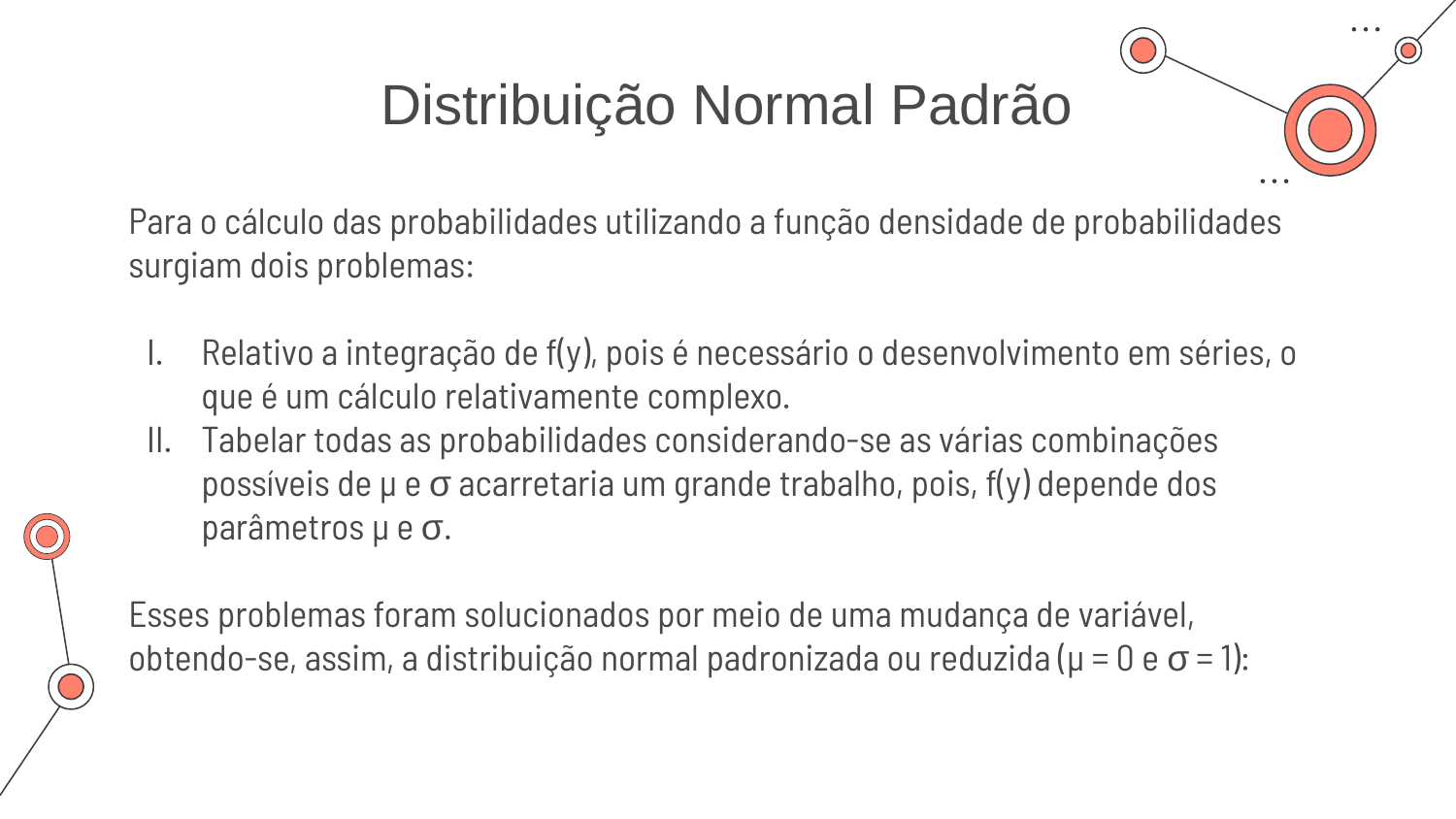

# Distribuição Normal Padrão

Para o cálculo das probabilidades utilizando a função densidade de probabilidades surgiam dois problemas:

Relativo a integração de f(y), pois é necessário o desenvolvimento em séries, o que é um cálculo relativamente complexo.
Tabelar todas as probabilidades considerando-se as várias combinações possíveis de μ e σ acarretaria um grande trabalho, pois, f(y) depende dos parâmetros μ e σ.

Esses problemas foram solucionados por meio de uma mudança de variável, obtendo-se, assim, a distribuição normal padronizada ou reduzida (μ = 0 e σ = 1):